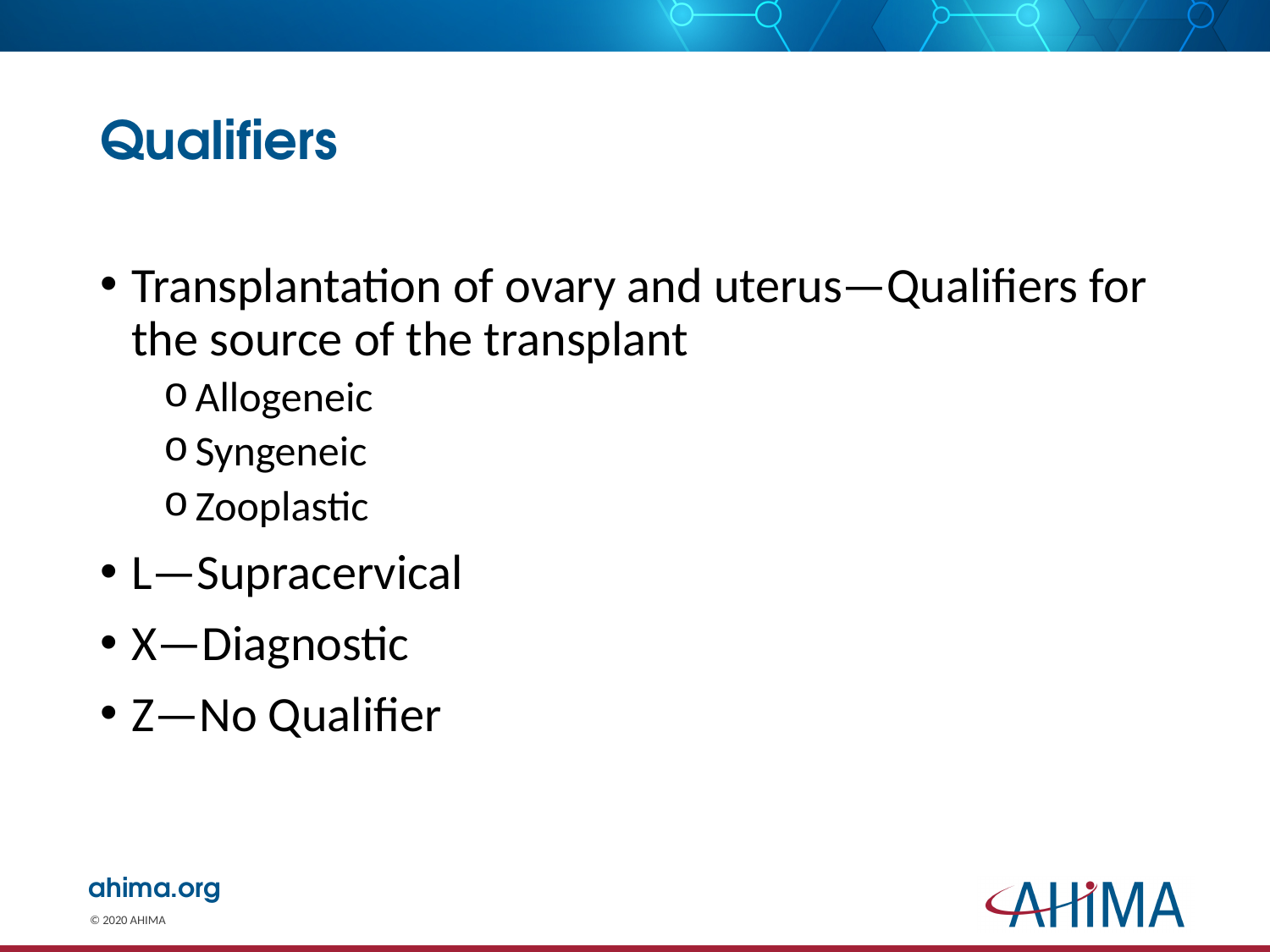

# Qualifiers
Transplantation of ovary and uterus—Qualifiers for the source of the transplant
Allogeneic
Syngeneic
Zooplastic
L—Supracervical
X—Diagnostic
Z—No Qualifier